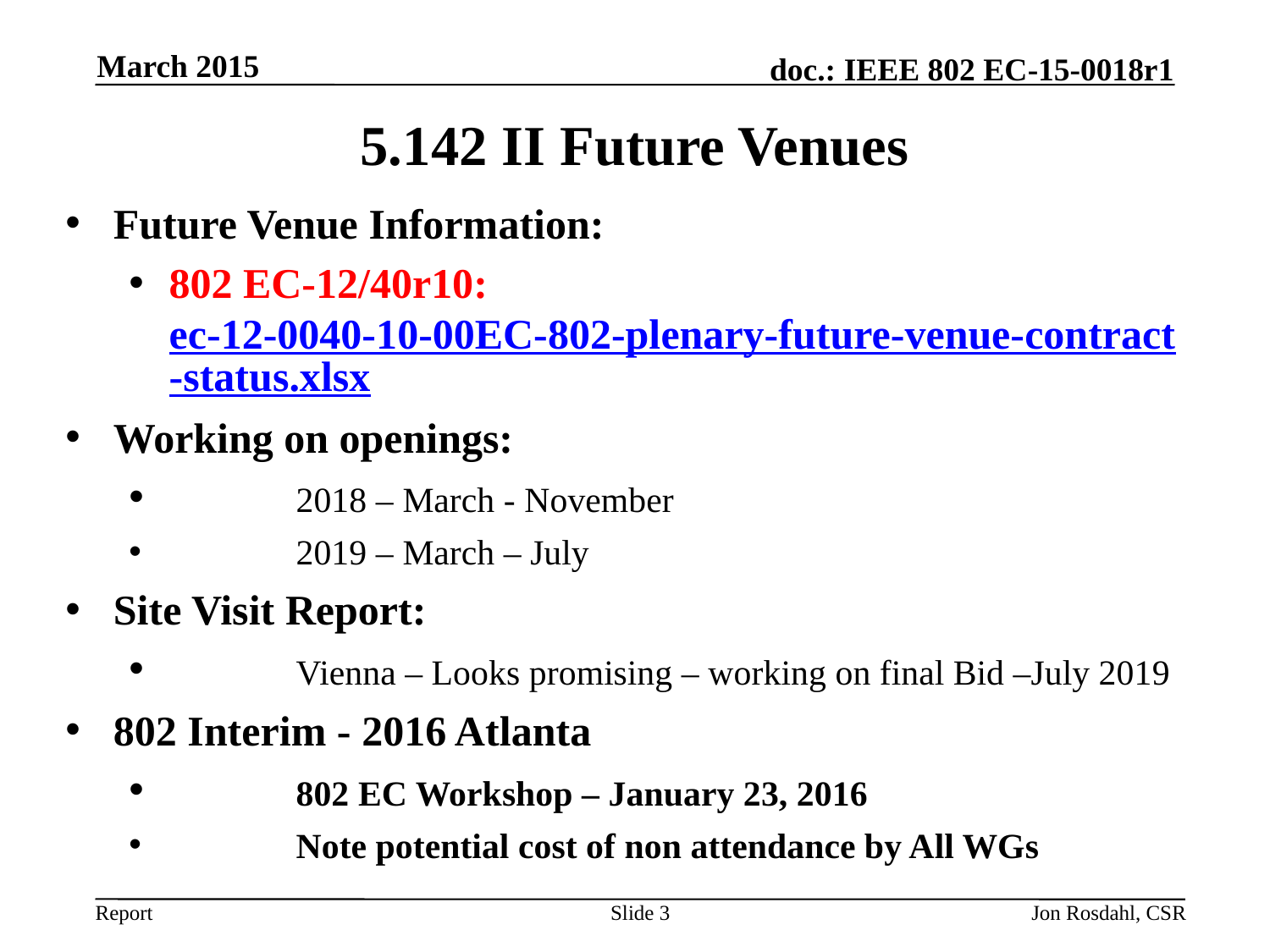

March 2015
# 5.142 II Future Venues
Future Venue Information:
802 EC-12/40r10: ec-12-0040-10-00EC-802-plenary-future-venue-contract-status.xlsx
Working on openings:
	2018 – March - November
	2019 – March – July
Site Visit Report:
	Vienna – Looks promising – working on final Bid –July 2019
802 Interim - 2016 Atlanta
	802 EC Workshop – January 23, 2016
	Note potential cost of non attendance by All WGs
Slide 3
Jon Rosdahl, CSR